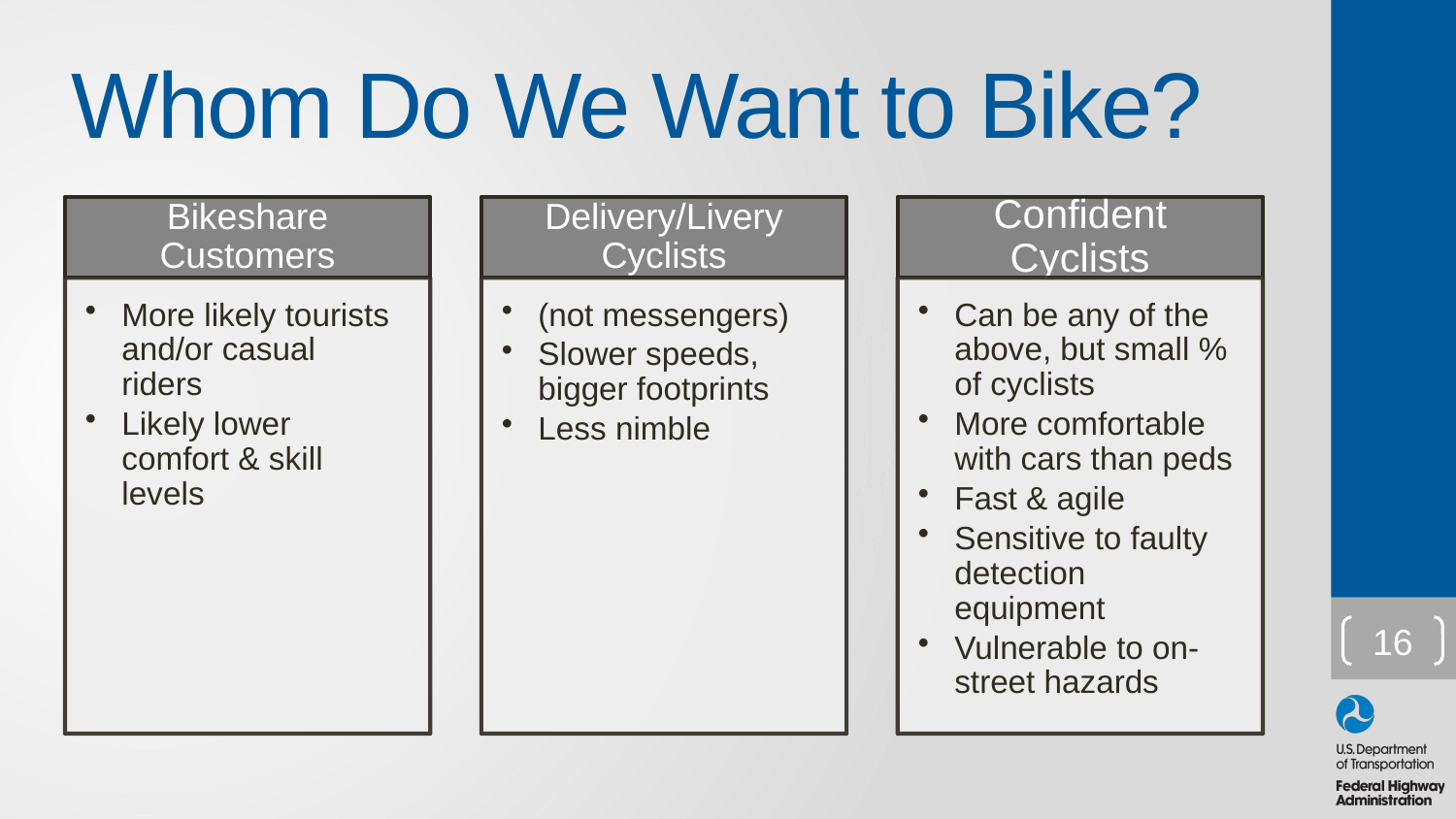

# Whom Do We Want to Bike?
Bikeshare Customers
Delivery/Livery Cyclists
Confident Cyclists
More likely tourists and/or casual riders
Likely lower comfort & skill levels
(not messengers)
Slower speeds, bigger footprints
Less nimble
Can be any of the above, but small % of cyclists
More comfortable with cars than peds
Fast & agile
Sensitive to faulty detection equipment
Vulnerable to on-street hazards
16